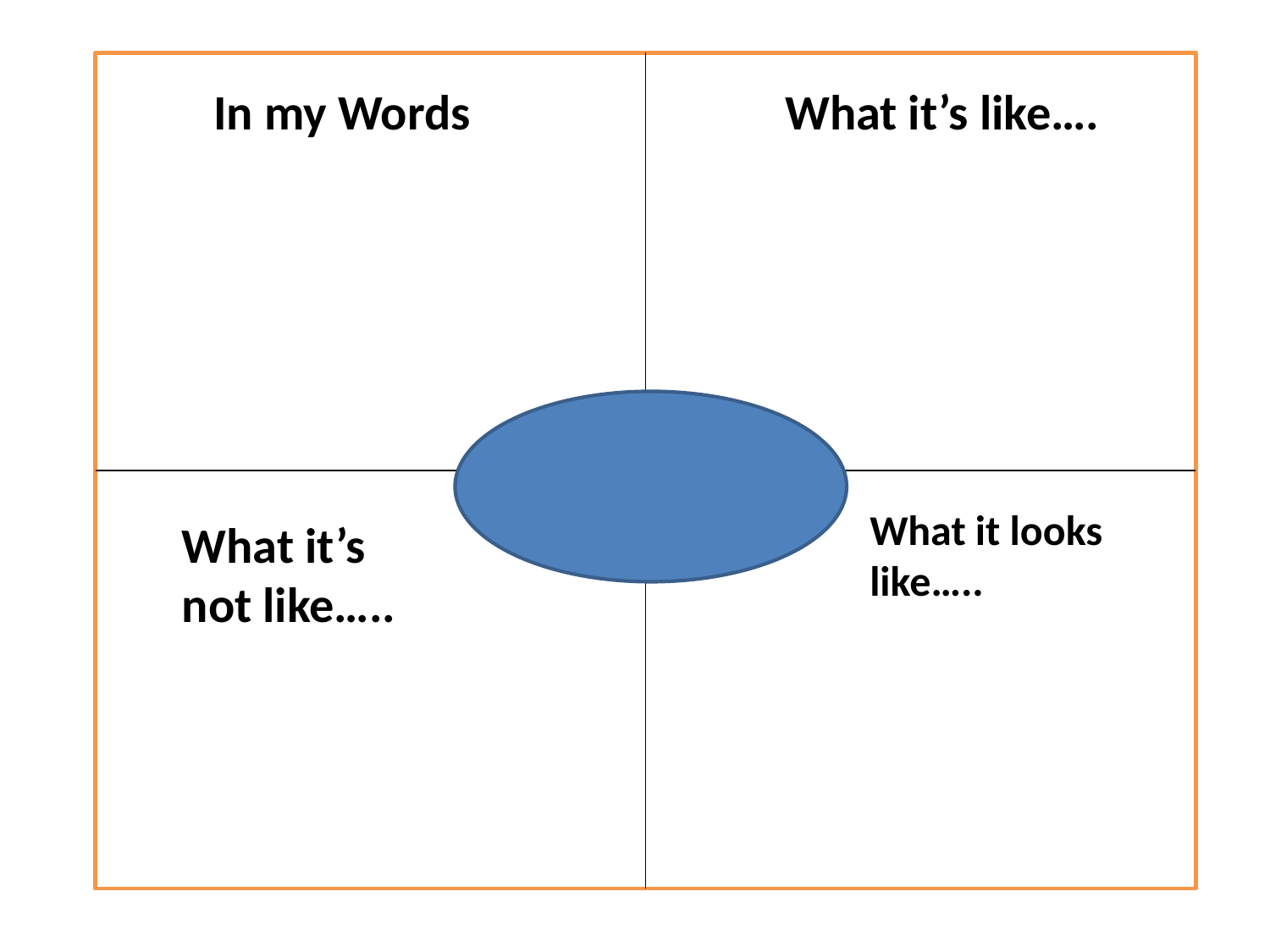

In my Words
What it’s like….

What it looks like…..
What it’s not like…..